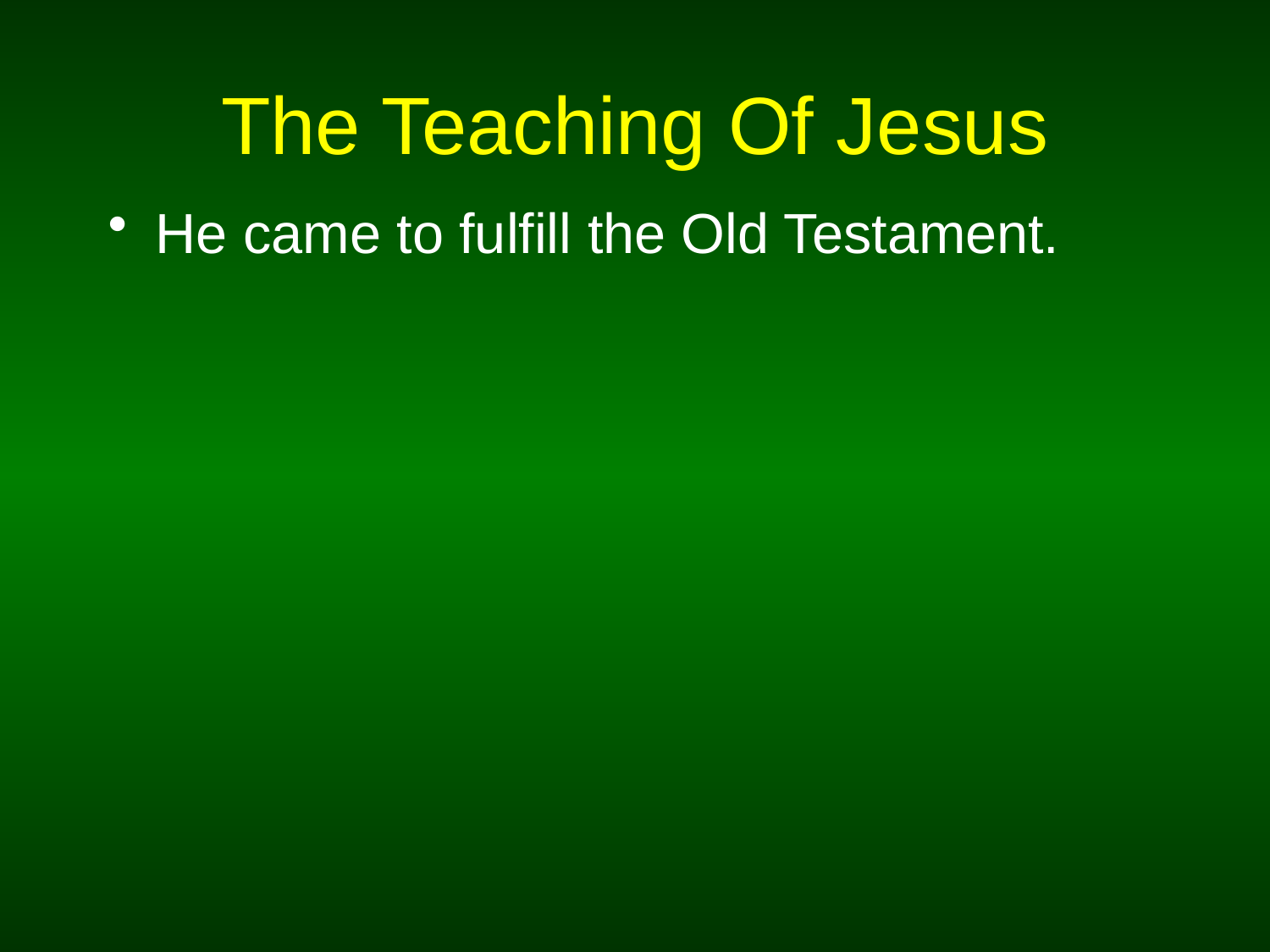

# The Teaching Of Jesus
He came to fulfill the Old Testament.